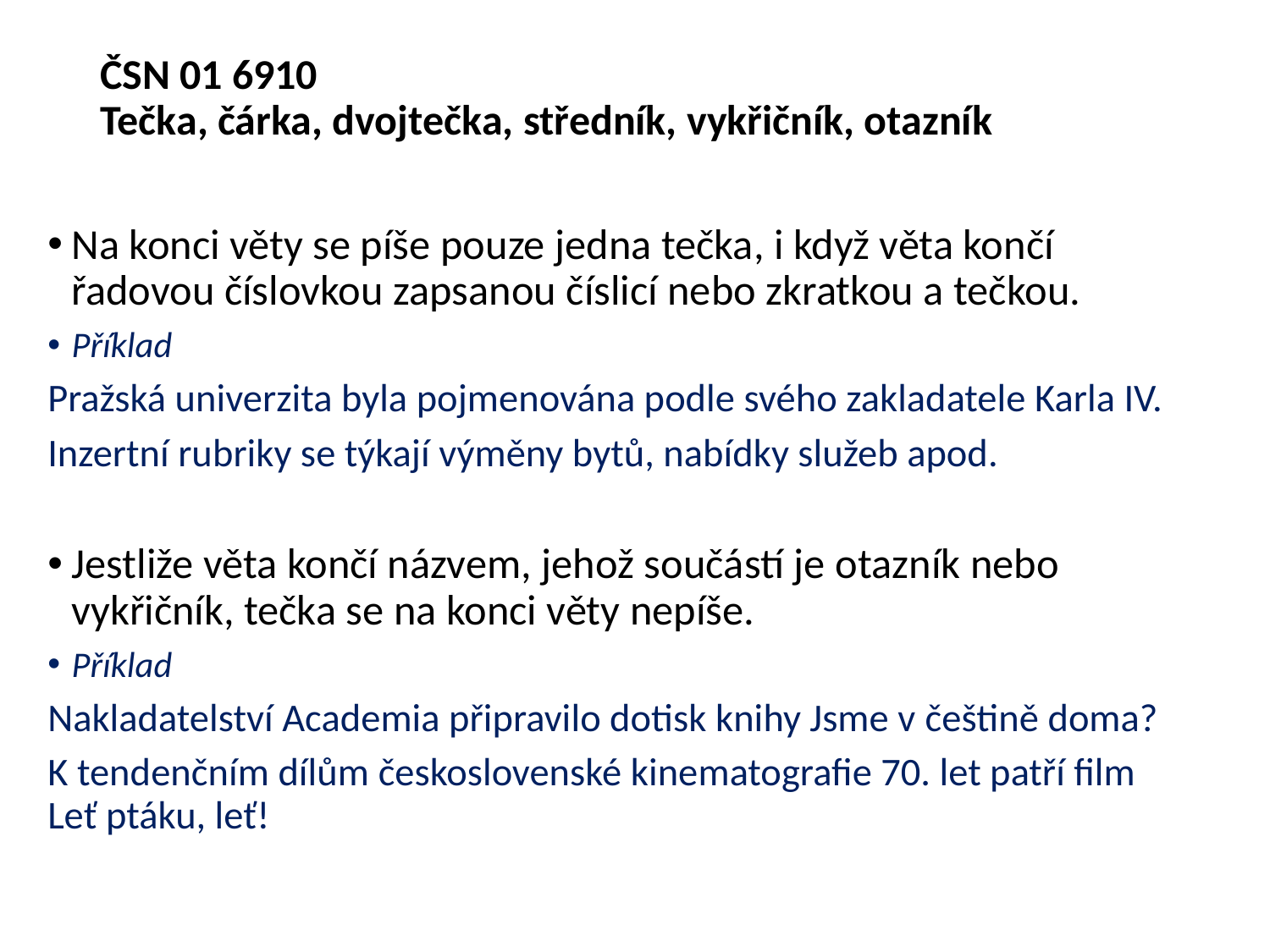

# ČSN 01 6910 Tečka, čárka, dvojtečka, středník, vykřičník, otazník
Na konci věty se píše pouze jedna tečka, i když věta končí řadovou číslovkou zapsanou číslicí nebo zkratkou a tečkou.
Příklad
Pražská univerzita byla pojmenována podle svého zakladatele Karla IV.
Inzertní rubriky se týkají výměny bytů, nabídky služeb apod.

Jestliže věta končí názvem, jehož součástí je otazník nebo vykřičník, tečka se na konci věty nepíše.
Příklad
Nakladatelství Academia připravilo dotisk knihy Jsme v češtině doma?
K tendenčním dílům československé kinematografie 70. let patří film Leť ptáku, leť!